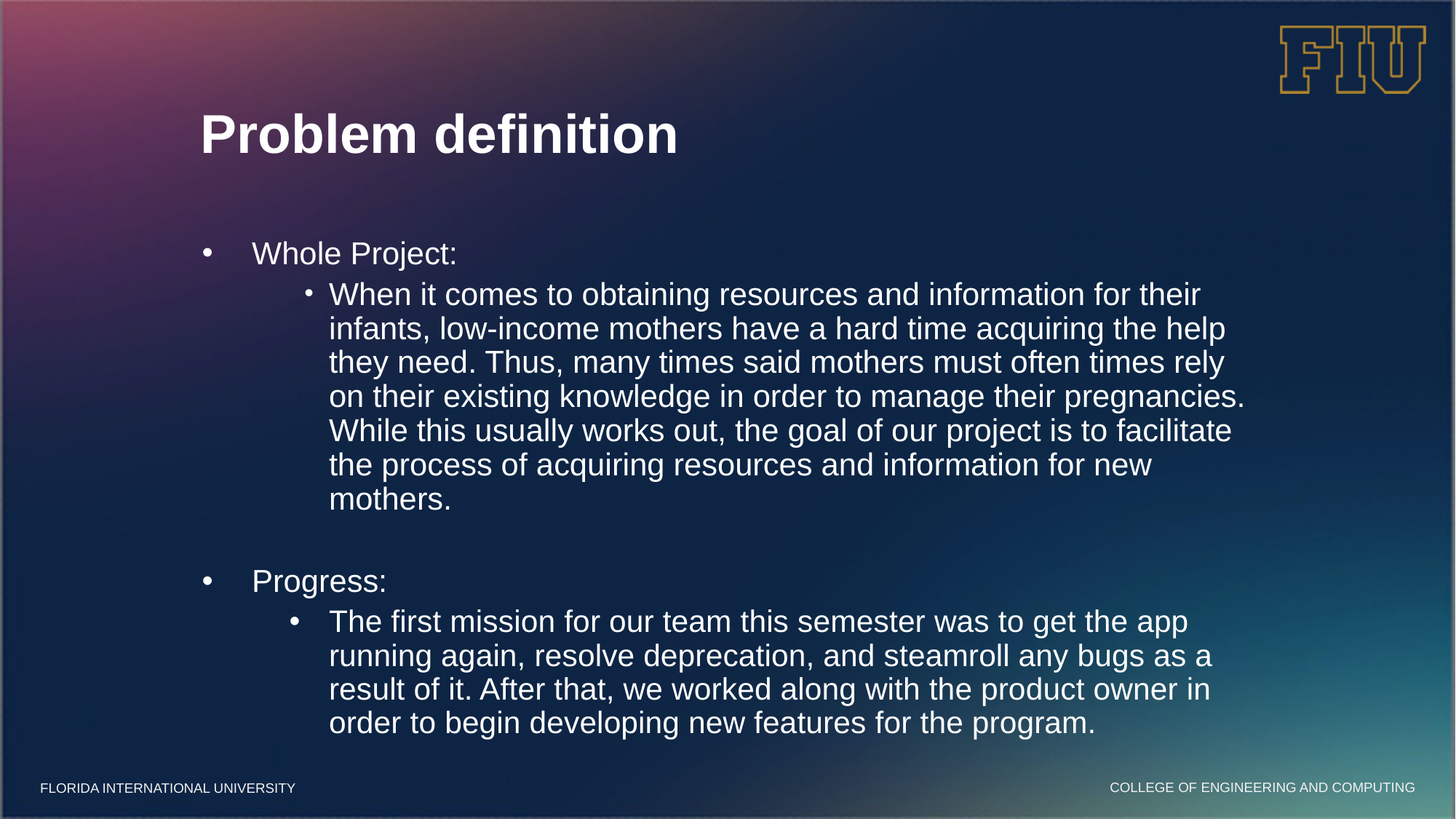

# Problem definition
Whole Project:
When it comes to obtaining resources and information for their infants, low-income mothers have a hard time acquiring the help they need. Thus, many times said mothers must often times rely on their existing knowledge in order to manage their pregnancies. While this usually works out, the goal of our project is to facilitate the process of acquiring resources and information for new mothers.

Progress:
The first mission for our team this semester was to get the app running again, resolve deprecation, and steamroll any bugs as a result of it. After that, we worked along with the product owner in order to begin developing new features for the program.